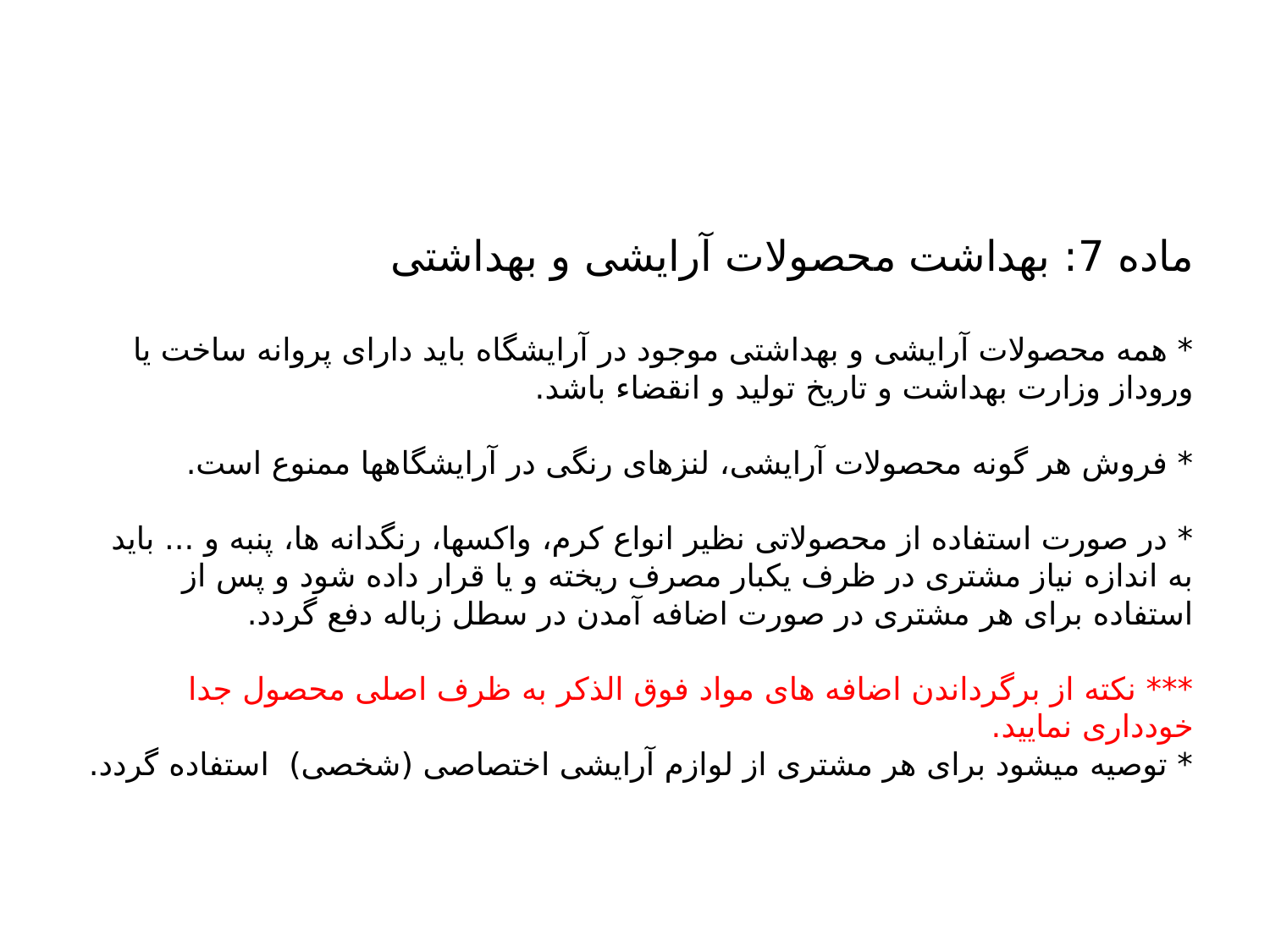

# ماده 7: بهداشت محصولات آرایشی و بهداشتی * همه محصولات آرایشی و بهداشتی موجود در آرایشگاه باید دارای پروانه ساخت یا وروداز وزارت بهداشت و تاریخ تولید و انقضاء باشد. * فروش هر گونه محصولات آرایشی، لنزهای رنگی در آرایشگاهها ممنوع است. * در صورت استفاده از محصولاتی نظیر انواع کرم، واکسها، رنگدانه ها، پنبه و ... باید به اندازه نیاز مشتری در ظرف یکبار مصرف ریخته و یا قرار داده شود و پس از استفاده برای هر مشتری در صورت اضافه آمدن در سطل زباله دفع گردد. *** نکته از برگرداندن اضافه های مواد فوق الذکر به ظرف اصلی محصول جدا خودداری نمایید. * توصیه میشود برای هر مشتری از لوازم آرایشی اختصاصی (شخصی)  استفاده گردد.